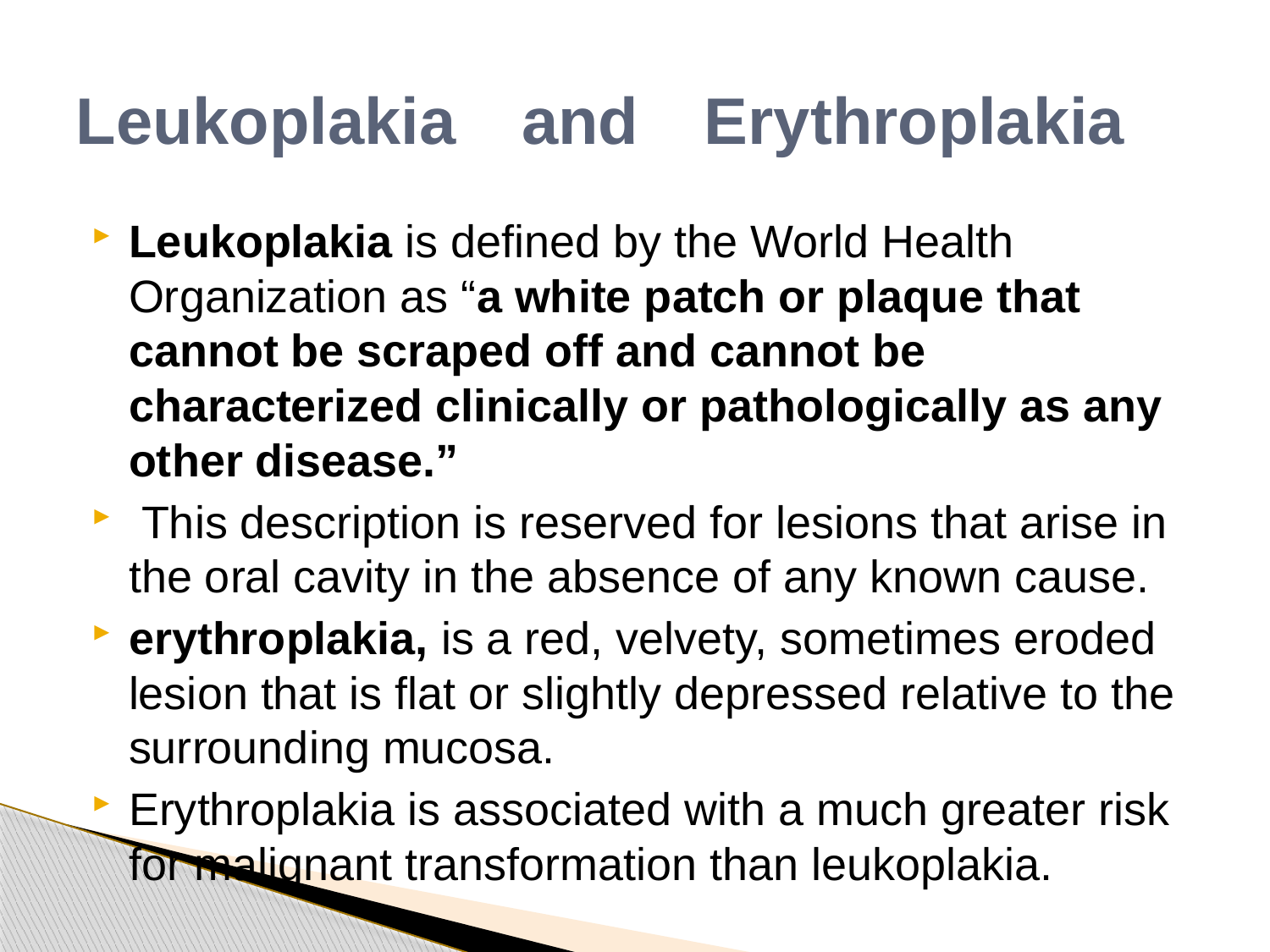

# Leukoplakia and Erythroplakia
Leukoplakia is defined by the World Health Organization as “a white patch or plaque that cannot be scraped off and cannot be characterized clinically or pathologically as any other disease.”
 This description is reserved for lesions that arise in the oral cavity in the absence of any known cause.
erythroplakia, is a red, velvety, sometimes eroded lesion that is flat or slightly depressed relative to the surrounding mucosa.
Erythroplakia is associated with a much greater risk for malignant transformation than leukoplakia.